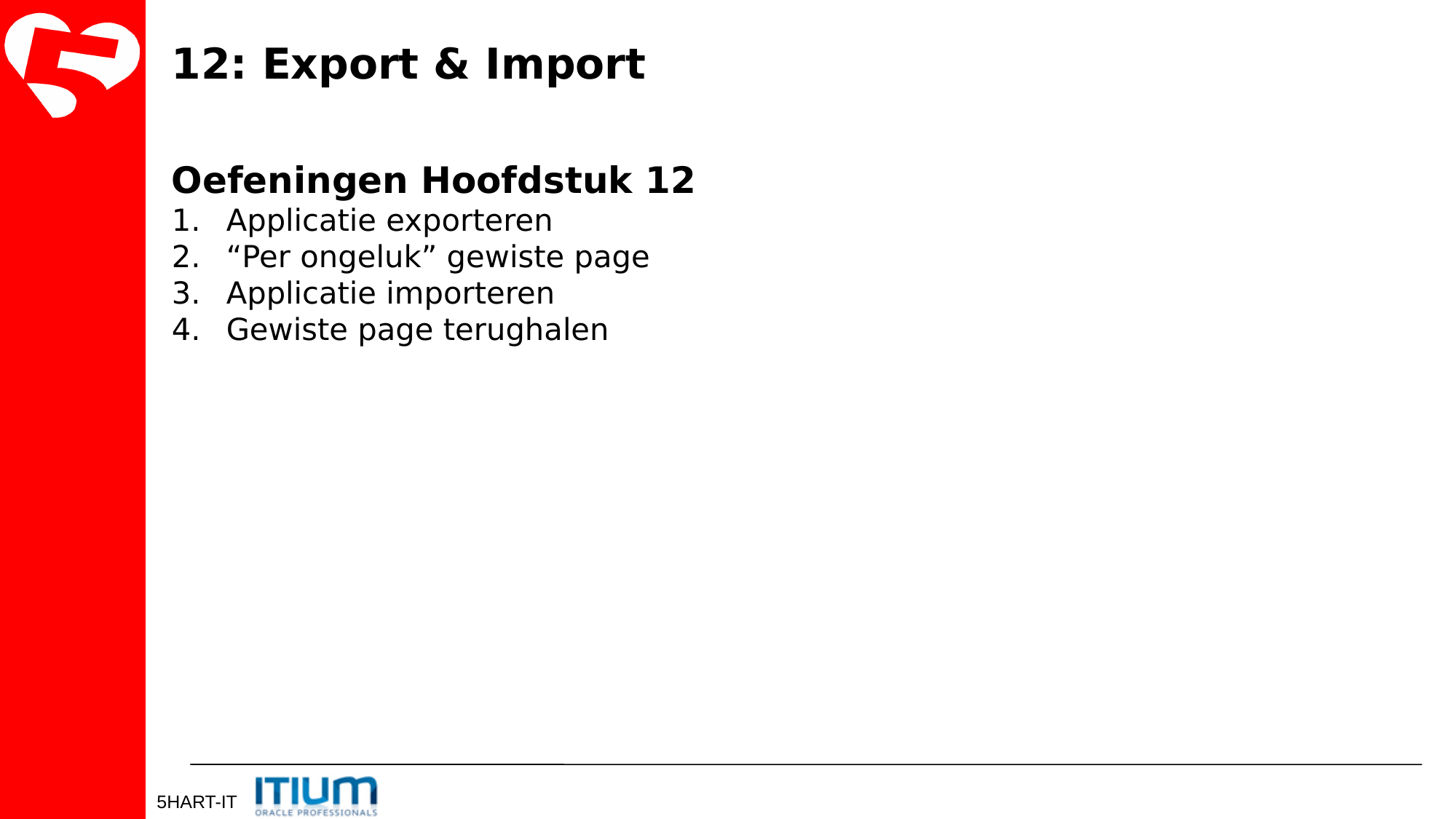

# 12: Export & Import
Oefeningen Hoofdstuk 12
Applicatie exporteren
“Per ongeluk” gewiste page
Applicatie importeren
Gewiste page terughalen